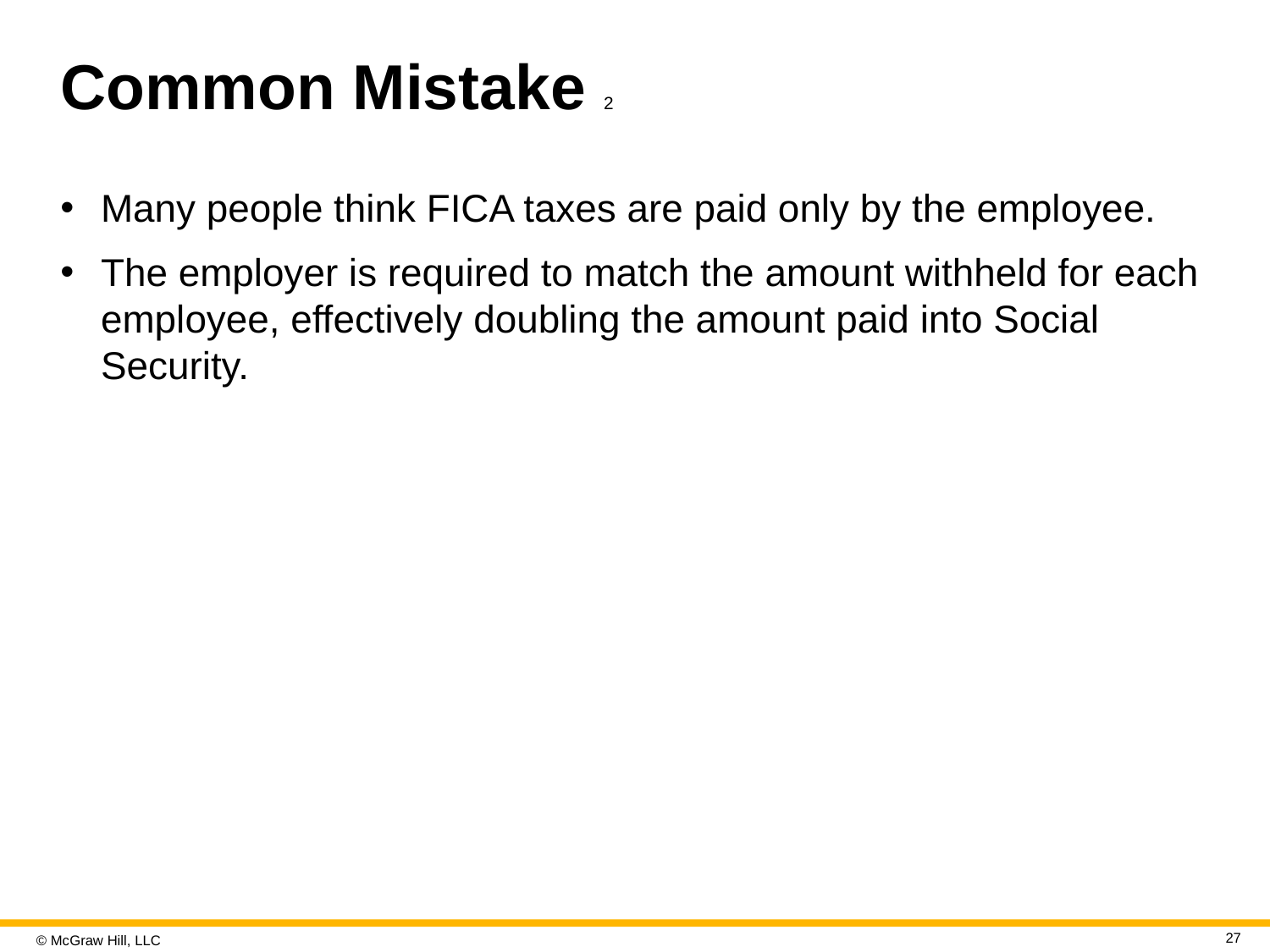

# Common Mistake 2
Many people think FICA taxes are paid only by the employee.
The employer is required to match the amount withheld for each employee, effectively doubling the amount paid into Social Security.
27